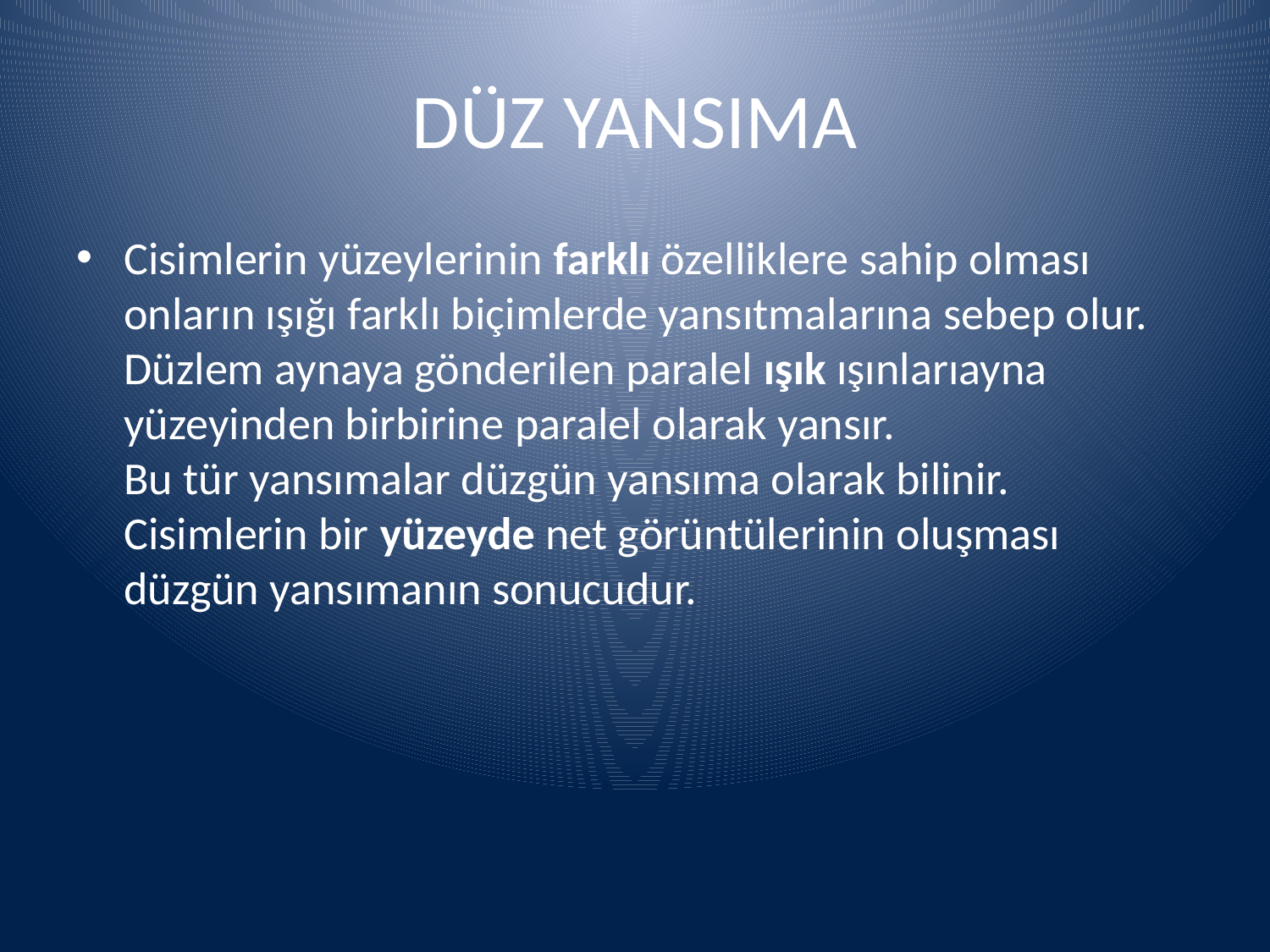

# DÜZ YANSIMA
Cisimlerin yüzeylerinin farklı özelliklere sahip olması onların ışığı farklı biçimlerde yansıtmalarına sebep olur. Düzlem aynaya gönderilen paralel ışık ışınlarıayna     yüzeyinden birbirine paralel olarak yansır. Bu tür yansımalar düzgün yansıma olarak bilinir. Cisimlerin bir yüzeyde net görüntülerinin oluşması düzgün yansımanın sonucudur.